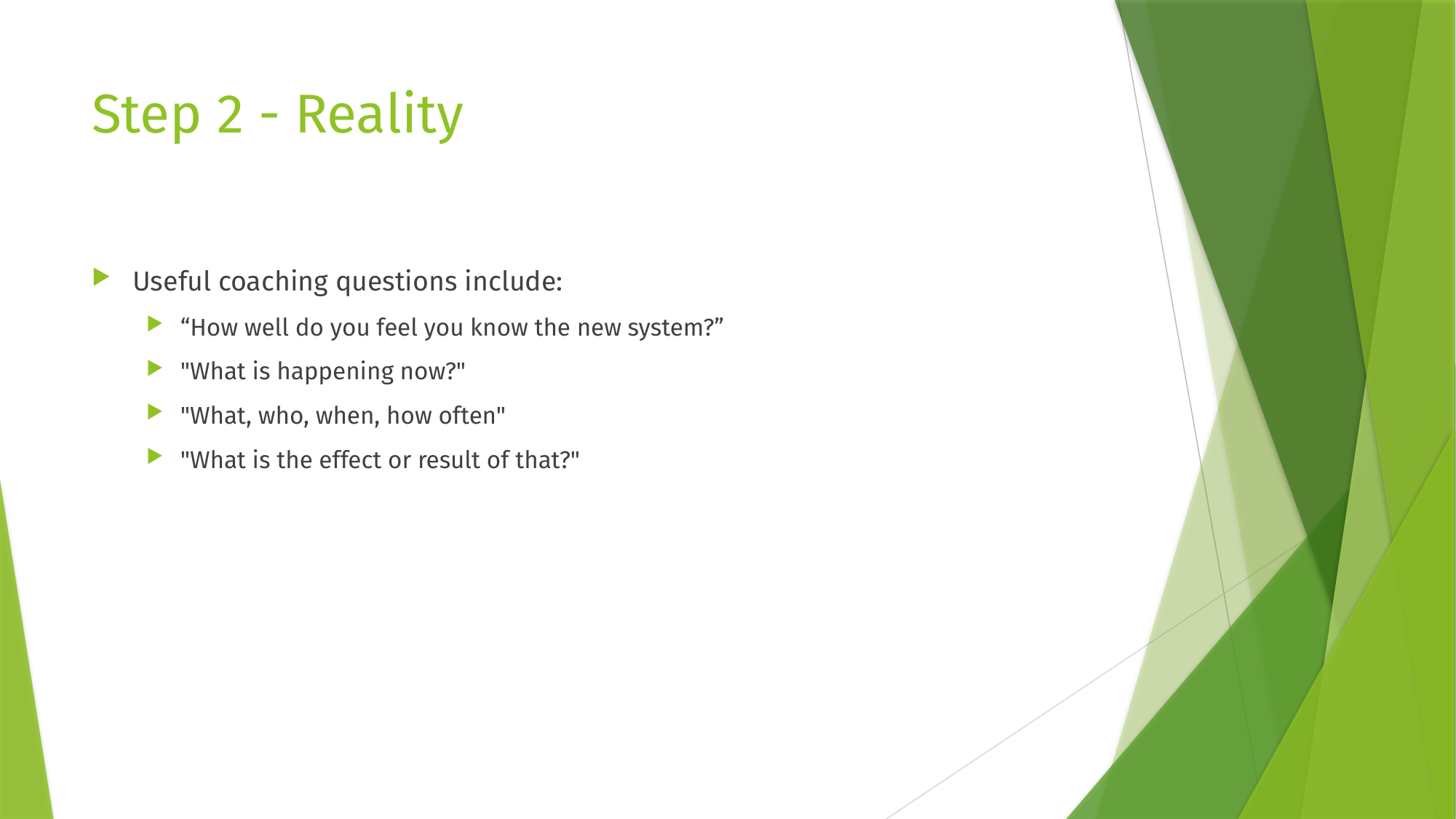

# Step 2 - Reality
Useful coaching questions include:
“How well do you feel you know the new system?”
"What is happening now?"
"What, who, when, how often"
"What is the effect or result of that?"